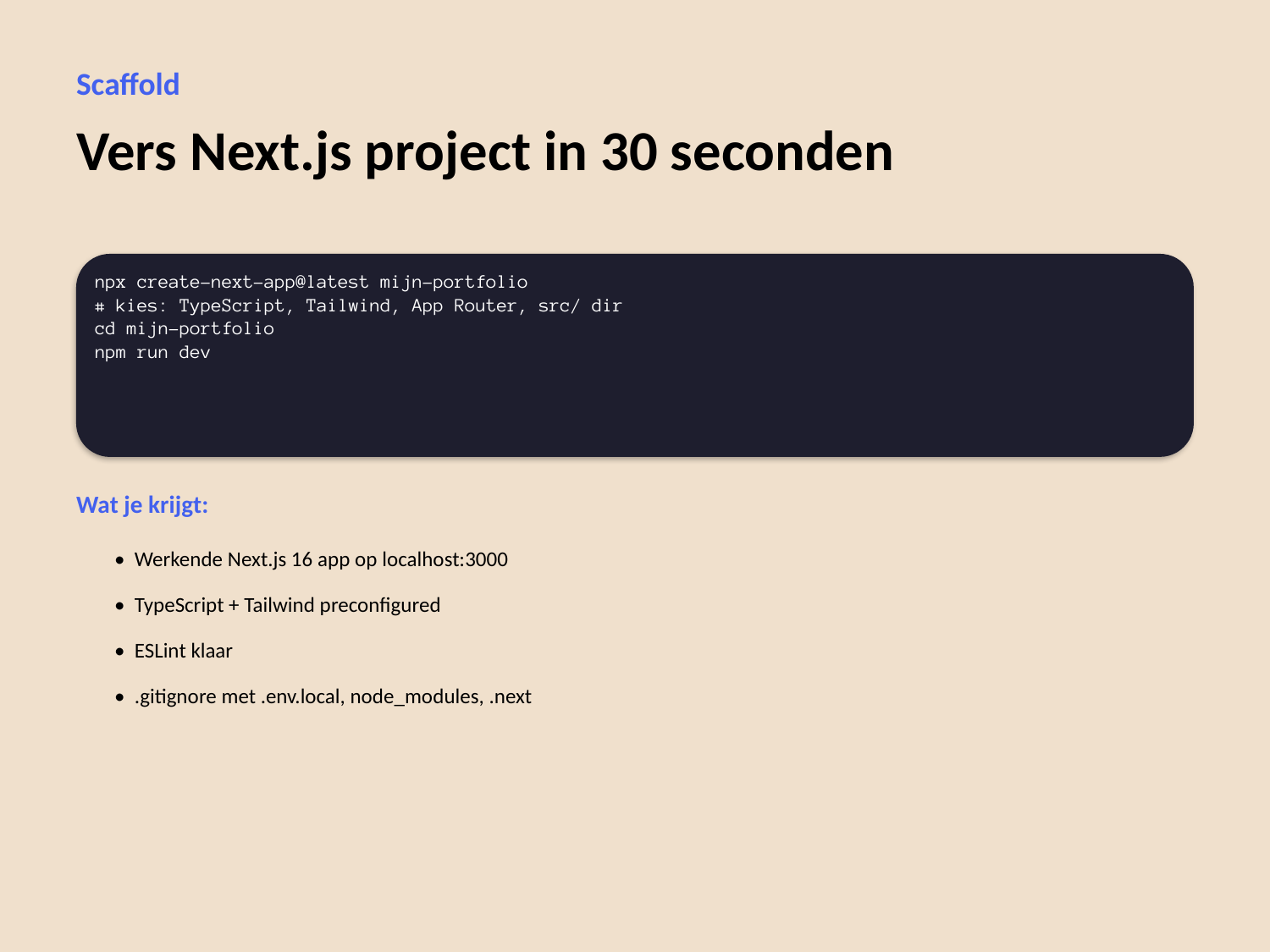

Scaffold
Vers Next.js project in 30 seconden

npx create-next-app@latest mijn-portfolio
# kies: TypeScript, Tailwind, App Router, src/ dir
cd mijn-portfolio
npm run dev
Wat je krijgt:
•  Werkende Next.js 16 app op localhost:3000
•  TypeScript + Tailwind preconfigured
•  ESLint klaar
•  .gitignore met .env.local, node_modules, .next